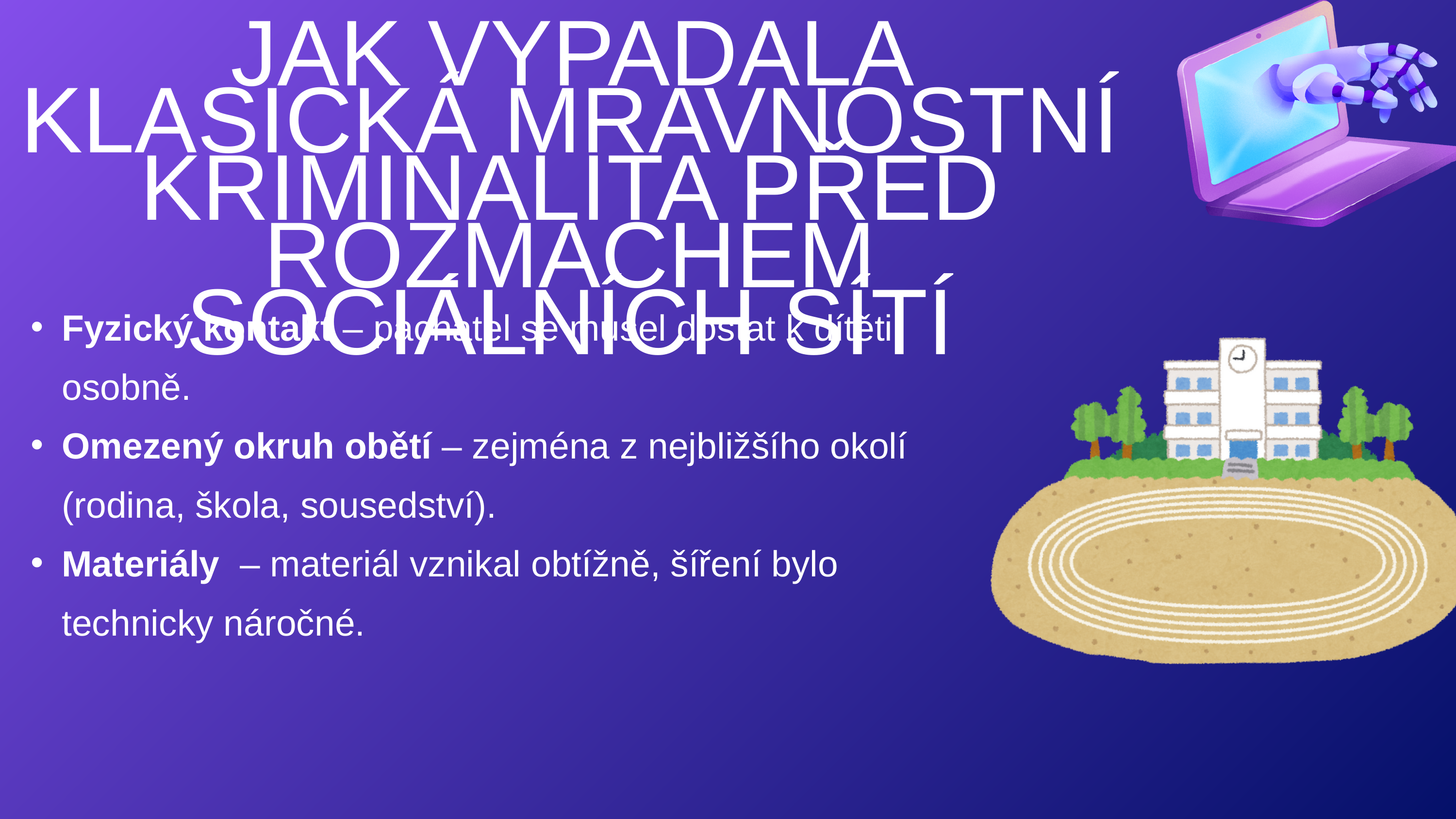

JAK VYPADALA KLASICKÁ MRAVNOSTNÍ KRIMINALITA PŘED ROZMACHEM SOCIÁLNÍCH SÍTÍ
Fyzický kontakt – pachatel se musel dostat k dítěti osobně.
Omezený okruh obětí – zejména z nejbližšího okolí (rodina, škola, sousedství).
Materiály  – materiál vznikal obtížně, šíření bylo technicky náročné.